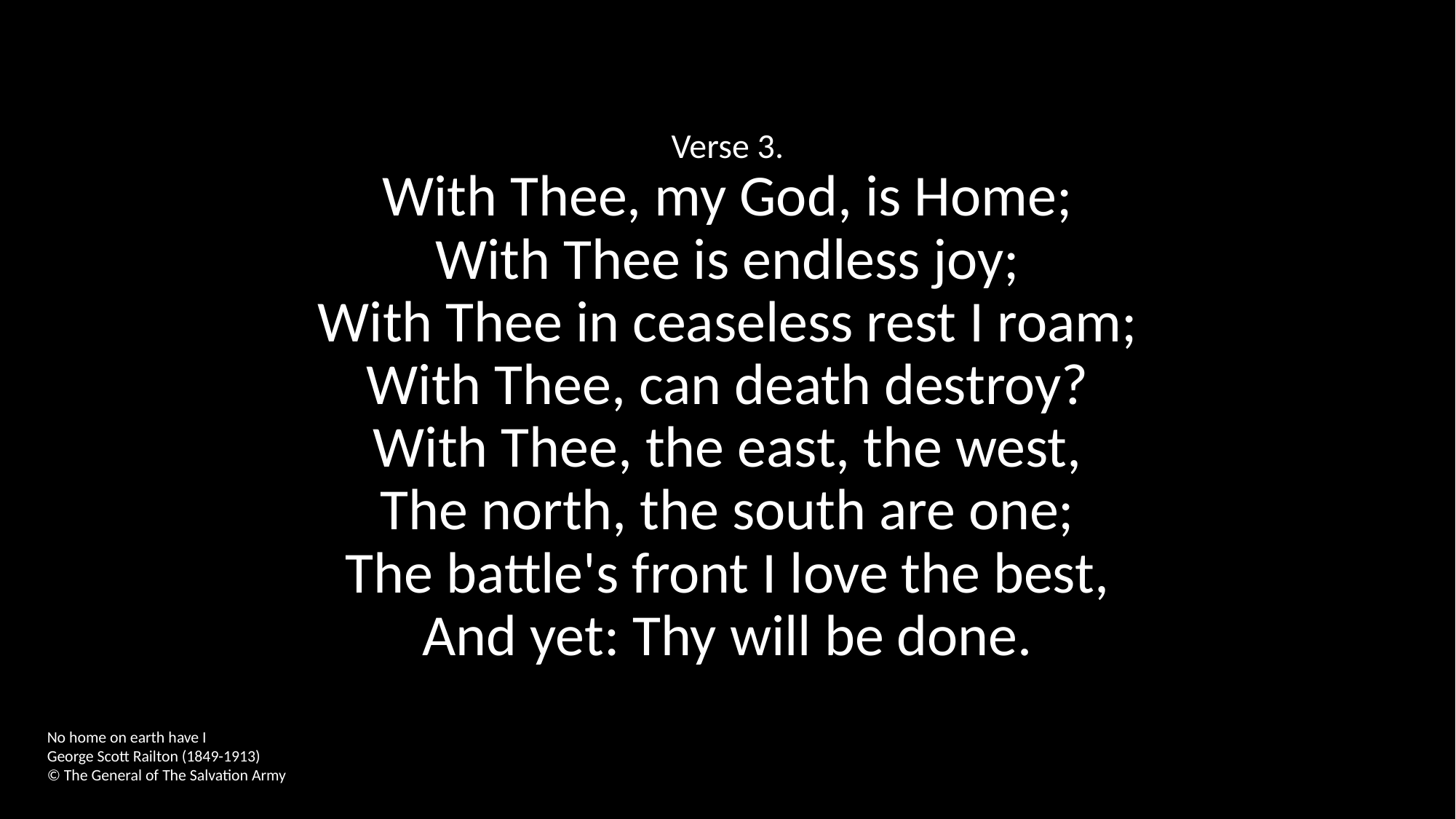

Verse 3.
With Thee, my God, is Home;
With Thee is endless joy;
With Thee in ceaseless rest I roam;
With Thee, can death destroy?
With Thee, the east, the west,
The north, the south are one;
The battle's front I love the best,
And yet: Thy will be done.
No home on earth have I
George Scott Railton (1849-1913)
© The General of The Salvation Army